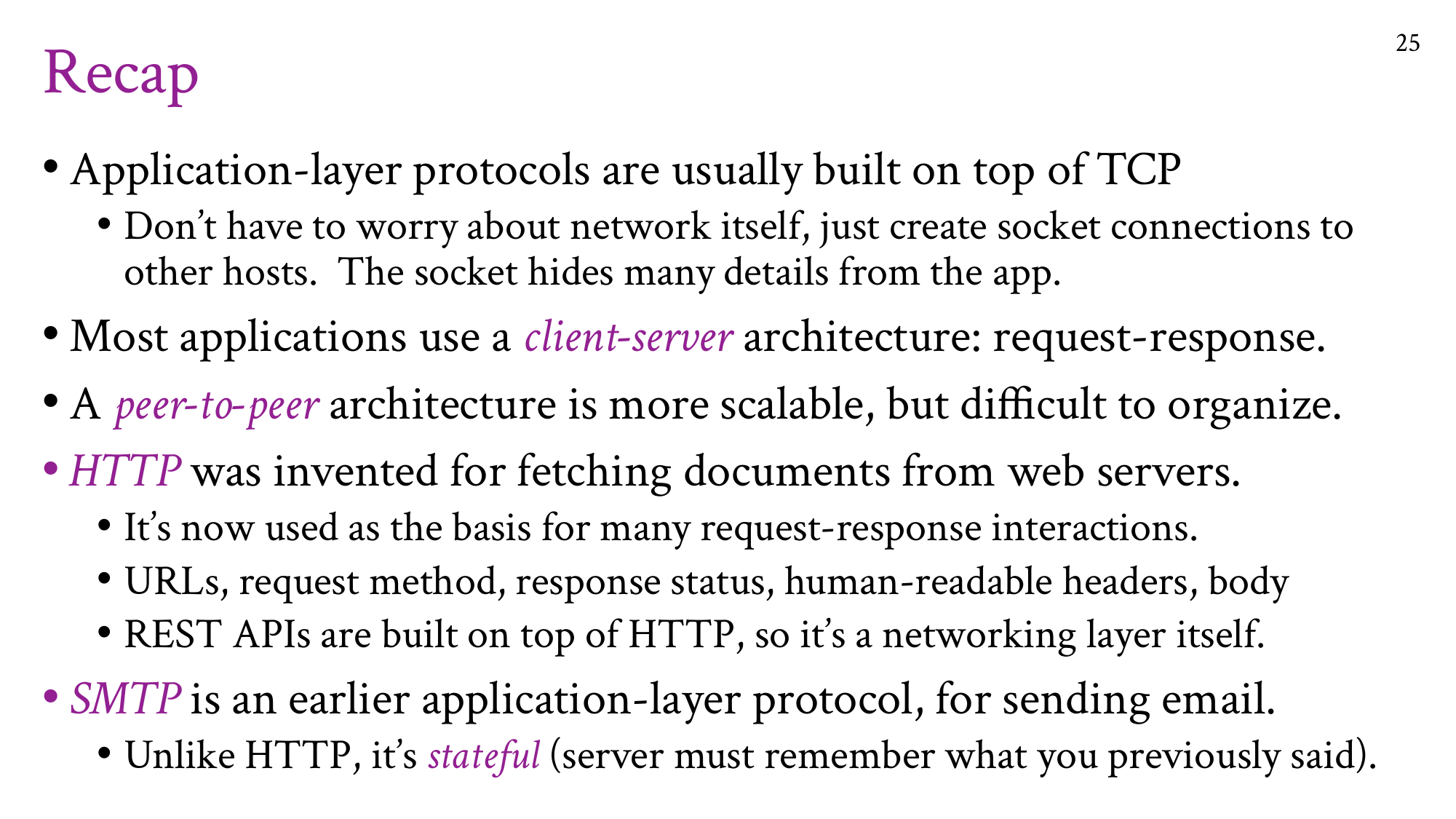

# Recap
Application-layer protocols are usually built on top of TCP
Don’t have to worry about network itself, just create socket connections to other hosts.  The socket hides many details from the app.
Most applications use a client-server architecture: request-response.
A peer-to-peer architecture is more scalable, but difficult to organize.
HTTP was invented for fetching documents from web servers.
It’s now used as the basis for many request-response interactions.
URLs, request method, response status, human-readable headers, body
REST APIs are built on top of HTTP, so it’s a networking layer itself.
SMTP is an earlier application-layer protocol, for sending email.
Unlike HTTP, it’s stateful (server must remember what you previously said).